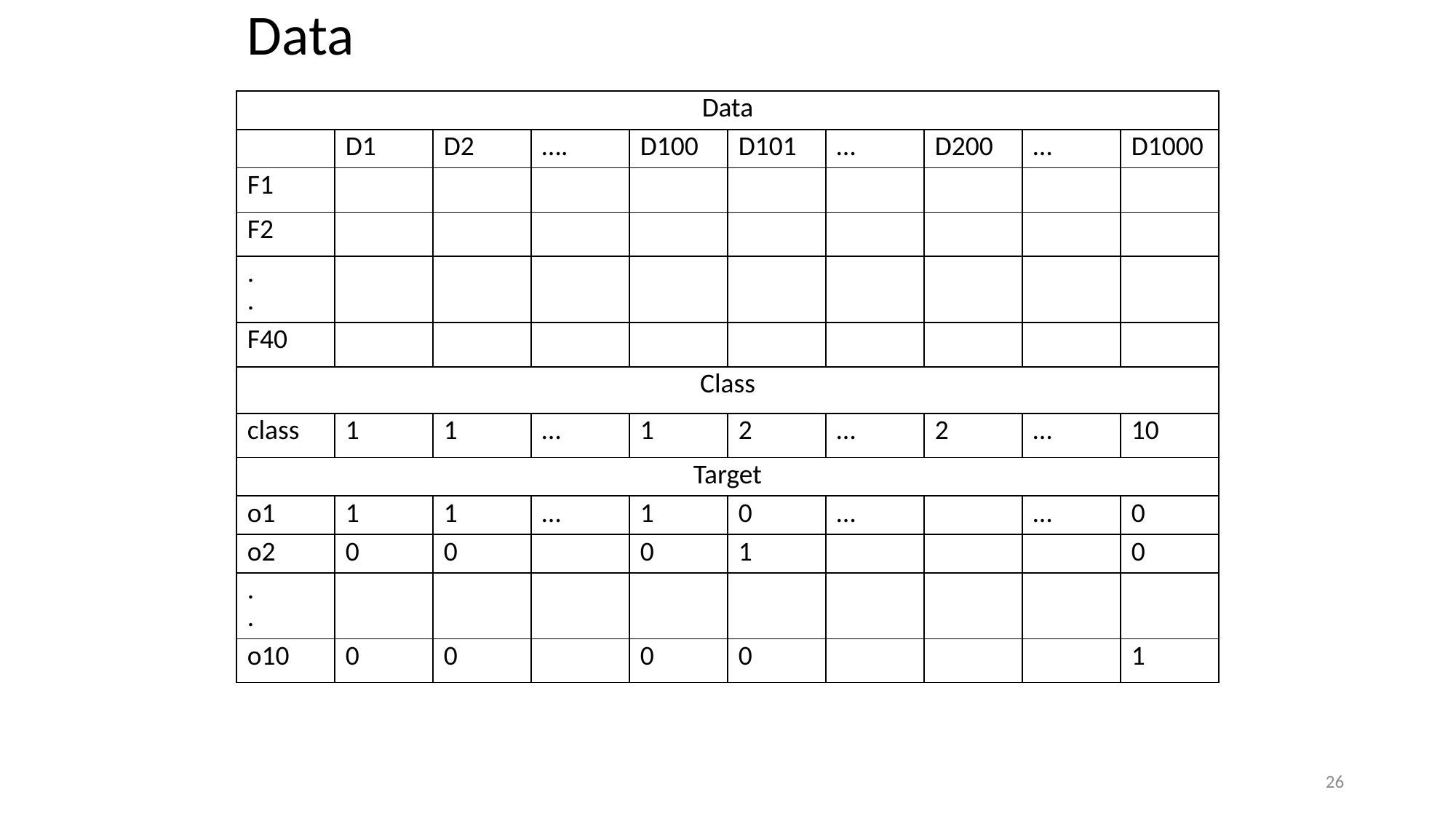

# Data
| Data |  |  |  |  |  |  |  |  |  |
| --- | --- | --- | --- | --- | --- | --- | --- | --- | --- |
|  | D1 | D2 | …. | D100 | D101 | … | D200 | … | D1000 |
| F1 |  |  |  |  |  |  |  |  |  |
| F2 |  |  |  |  |  |  |  |  |  |
| . . |  |  |  |  |  |  |  |  |  |
| F40 |  |  |  |  |  |  |  |  |  |
| Class |  |  |  |  |  |  |  |  |  |
| class | 1 | 1 | … | 1 | 2 | … | 2 | … | 10 |
| Target |  |  |  |  |  |  |  |  |  |
| o1 | 1 | 1 | … | 1 | 0 | … |  | … | 0 |
| o2 | 0 | 0 |  | 0 | 1 |  |  |  | 0 |
| . . |  |  |  |  |  |  |  |  |  |
| o10 | 0 | 0 |  | 0 | 0 |  |  |  | 1 |
26